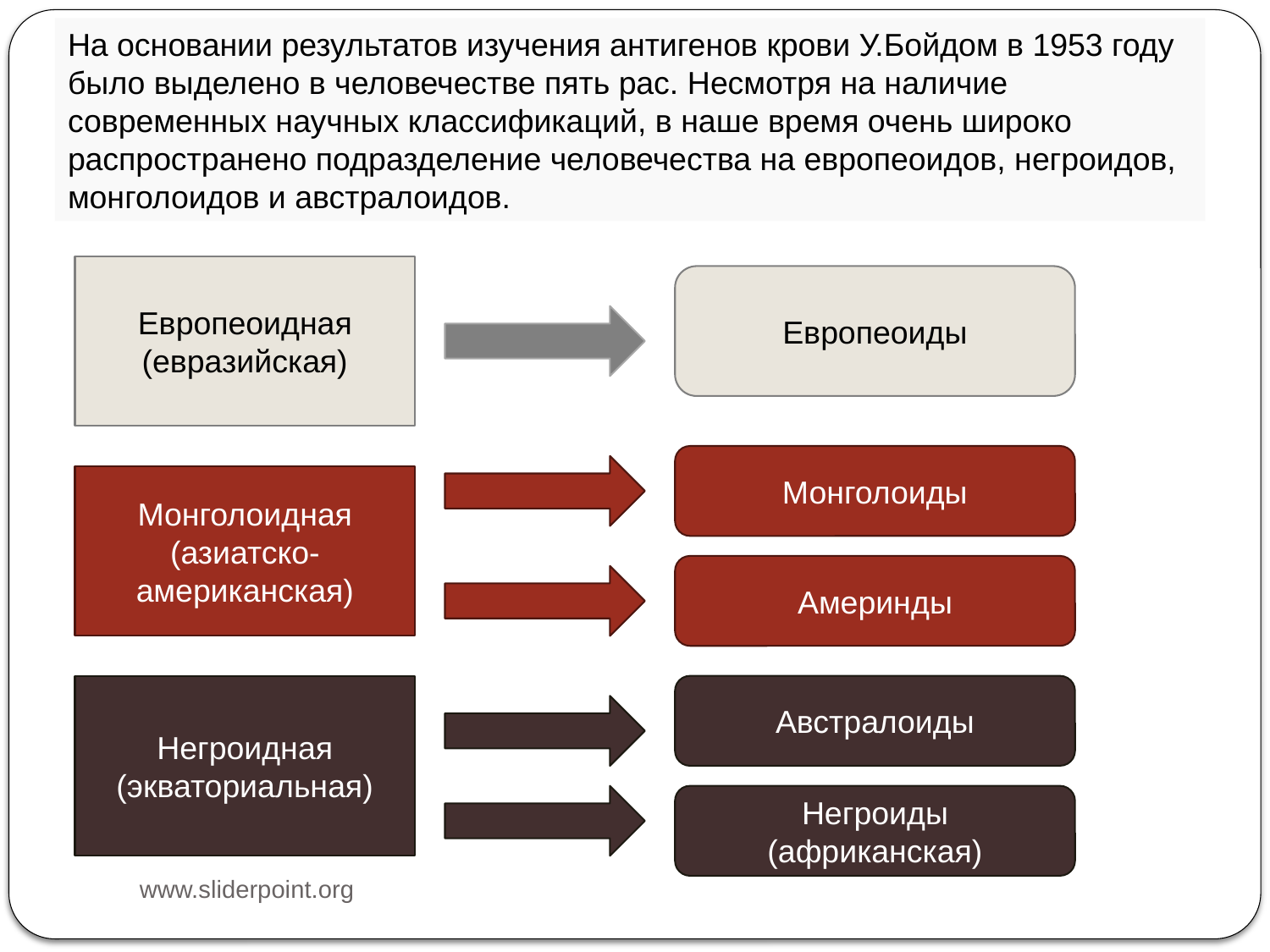

На основании результатов изучения антигенов крови У.Бойдом в 1953 году было выделено в человечестве пять рас. Несмотря на наличие современных научных классификаций, в наше время очень широко распространено подразделение человечества на европеоидов, негроидов, монголоидов и австралоидов.
Европеоидная (евразийская)
Европеоиды

Монголоиды

Монголоидная (азиатско-американская)
Америнды

Негроидная (экваториальная)
Австралоиды

Негроиды (африканская)
www.sliderpoint.org